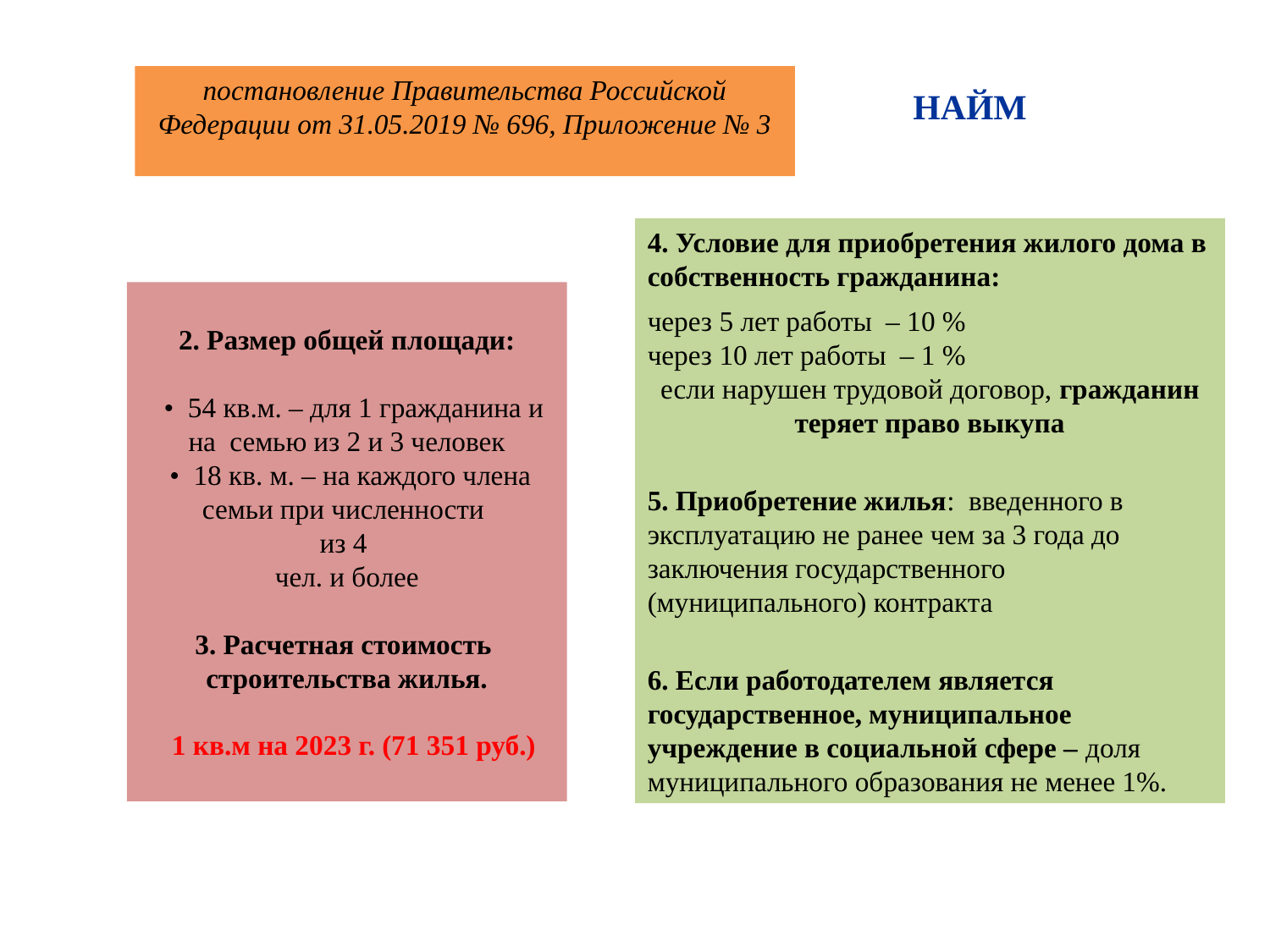

НАЙМ
# постановление Правительства Российской Федерации от 31.05.2019 № 696, Приложение № 3
4. Условие для приобретения жилого дома в собственность гражданина:
через 5 лет работы  – 10 %
через 10 лет работы  – 1 %
если нарушен трудовой договор, гражданин теряет право выкупа

5. Приобретение жилья:  введенного в эксплуатацию не ранее чем за 3 года до заключения государственного (муниципального) контракта

6. Если работодателем является государственное, муниципальное учреждение в социальной сфере – доля муниципального образования не менее 1%.

2. Размер общей площади:

   •  54 кв.м. – для 1 гражданина и
на  семью из 2 и 3 человек
 •  18 кв. м. – на каждого члена семьи при численности
из 4
чел. и более

3. Расчетная стоимость
строительства жилья.

  1 кв.м на 2023 г. (71 351 руб.)